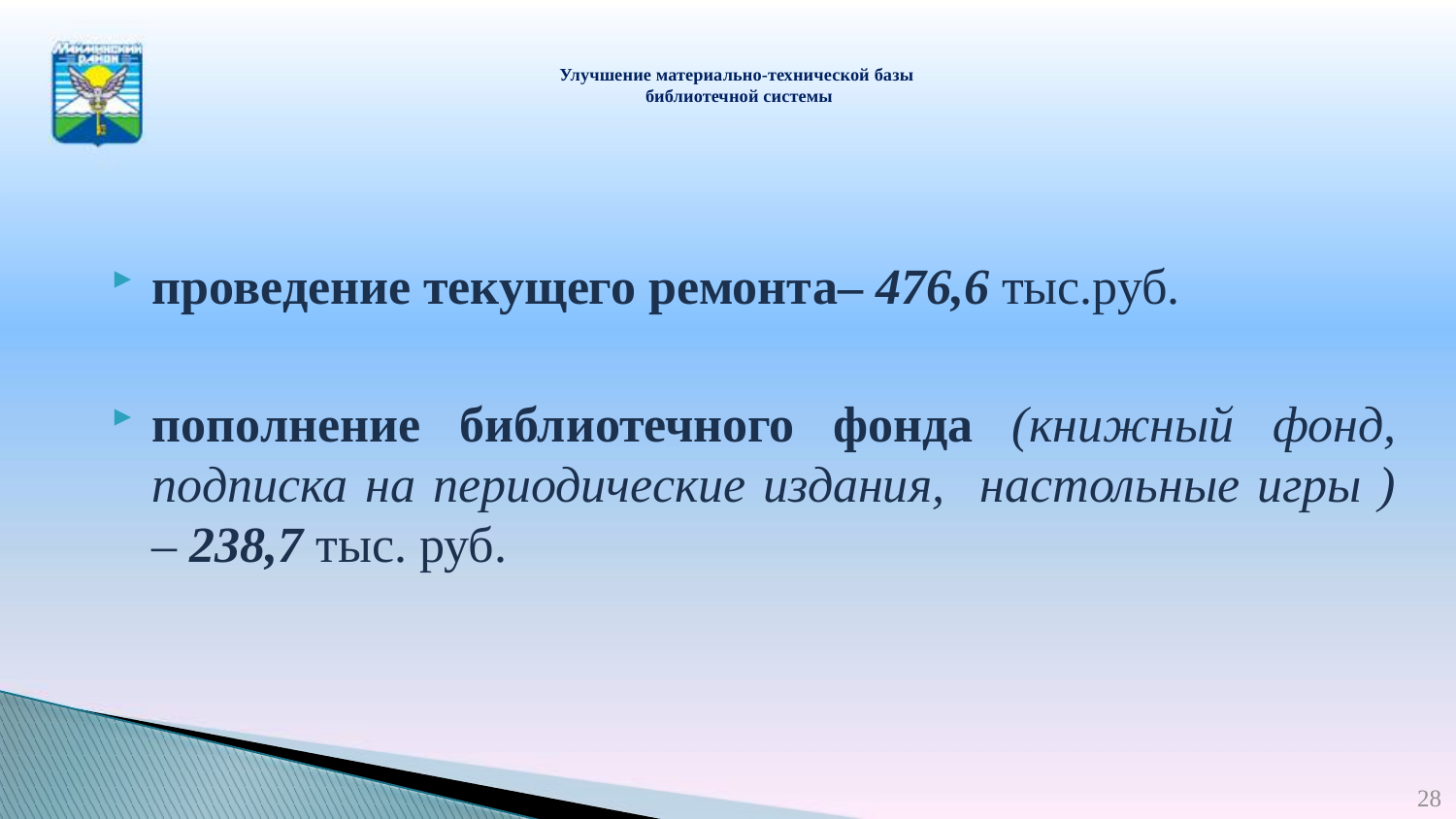

# Улучшение материально-технической базы библиотечной системы

проведение текущего ремонта– 476,6 тыс.руб.

пополнение библиотечного фонда (книжный фонд, подписка на периодические издания,  настольные игры ) – 238,7 тыс. руб.

28